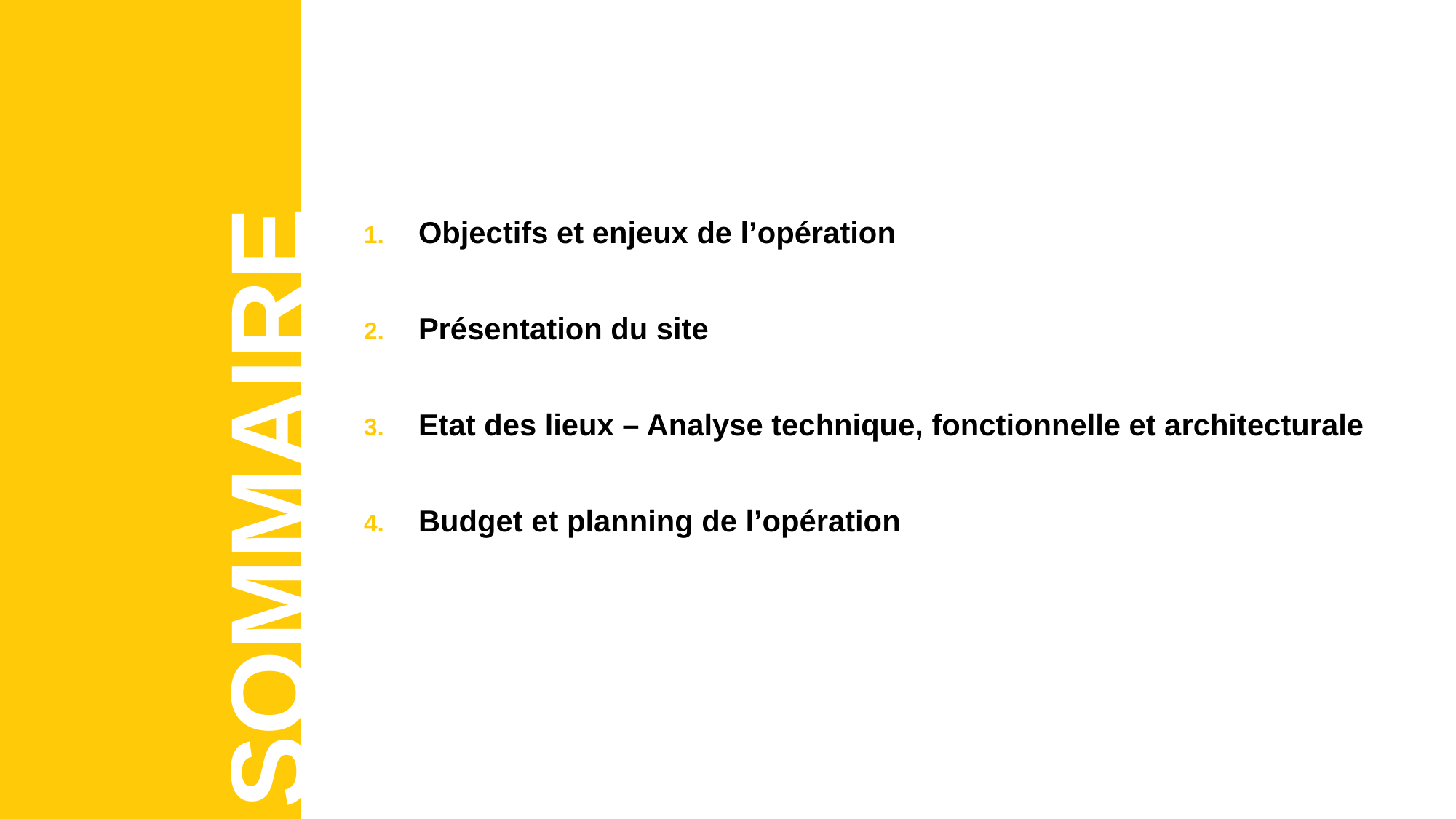

Objectifs et enjeux de l’opération

Présentation du site

Etat des lieux – Analyse technique, fonctionnelle et architecturale

Budget et planning de l’opération